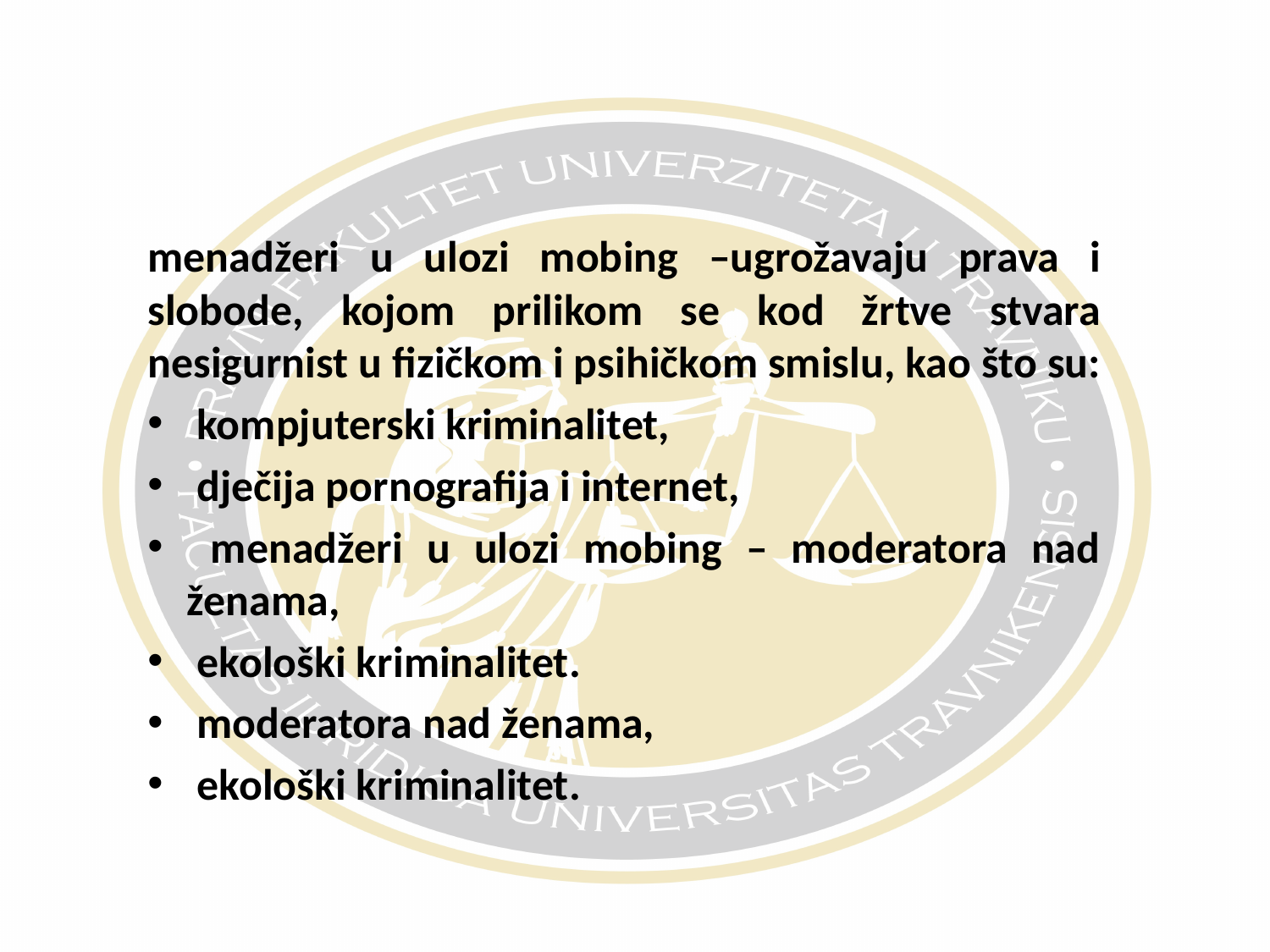

#
menadžeri u ulozi mobing –ugrožavaju prava i slobode, kojom prilikom se kod žrtve stvara nesigurnist u fizičkom i psihičkom smislu, kao što su:
 kompjuterski kriminalitet,
 dječija pornografija i internet,
 menadžeri u ulozi mobing – moderatora nad ženama,
 ekološki kriminalitet.
 moderatora nad ženama,
 ekološki kriminalitet.